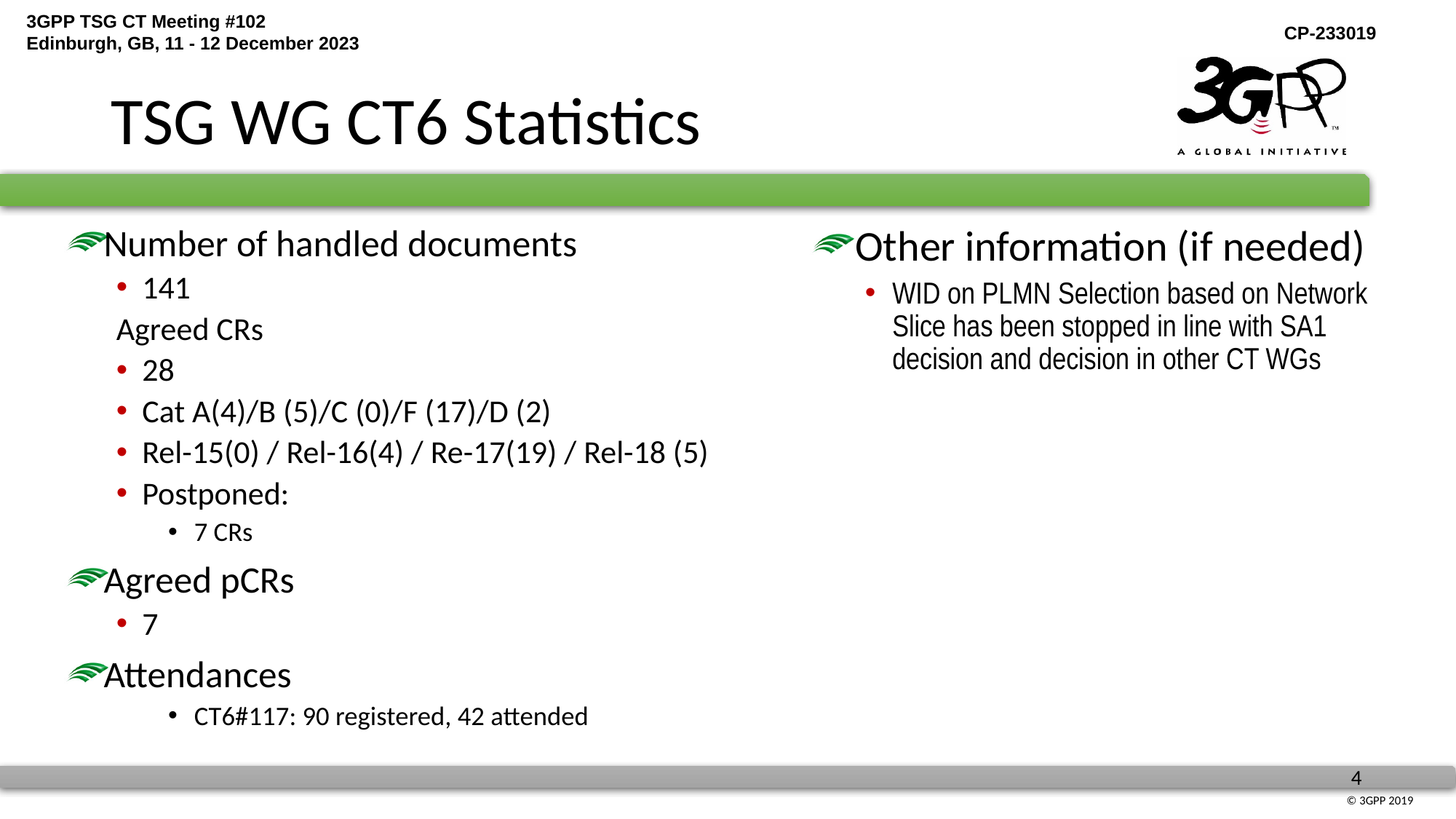

# TSG WG CT6 Statistics
Other information (if needed)
WID on PLMN Selection based on Network Slice has been stopped in line with SA1 decision and decision in other CT WGs
Number of handled documents
141
Agreed CRs
28
Cat A(4)/B (5)/C (0)/F (17)/D (2)
Rel-15(0) / Rel-16(4) / Re-17(19) / Rel-18 (5)
Postponed:
7 CRs
Agreed pCRs
7
Attendances
CT6#117: 90 registered, 42 attended